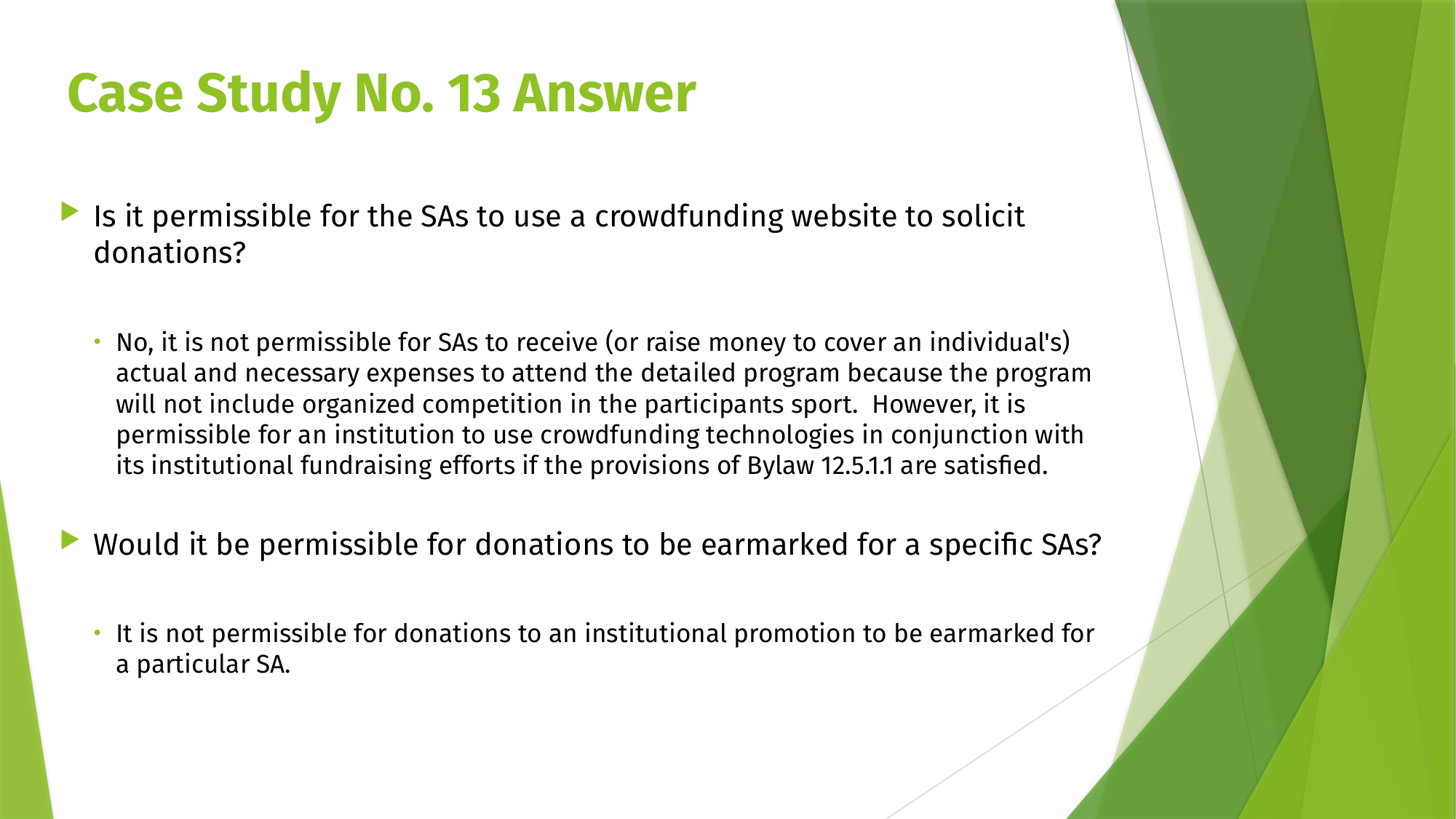

# Case Study No. 13 Answer
Is it permissible for the SAs to use a crowdfunding website to solicit donations?

No, it is not permissible for SAs to receive (or raise money to cover an individual's) actual and necessary expenses to attend the detailed program because the program will not include organized competition in the participants sport.  However, it is permissible for an institution to use crowdfunding technologies in conjunction with its institutional fundraising efforts if the provisions of Bylaw 12.5.1.1 are satisfied.

Would it be permissible for donations to be earmarked for a specific SAs?

It is not permissible for donations to an institutional promotion to be earmarked for a particular SA.